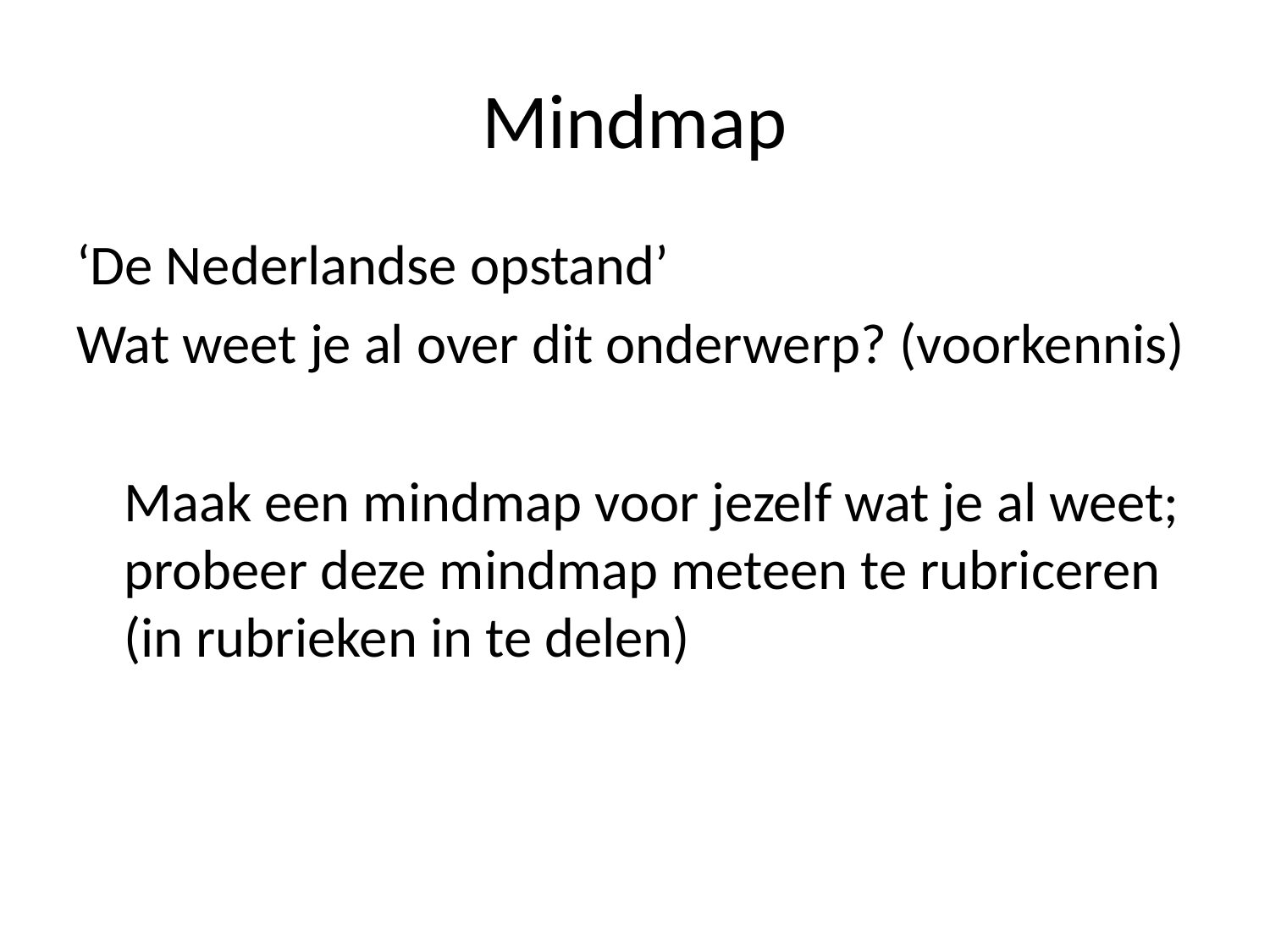

# Mindmap
‘De Nederlandse opstand’
Wat weet je al over dit onderwerp? (voorkennis)

	Maak een mindmap voor jezelf wat je al weet; probeer deze mindmap meteen te rubriceren (in rubrieken in te delen)